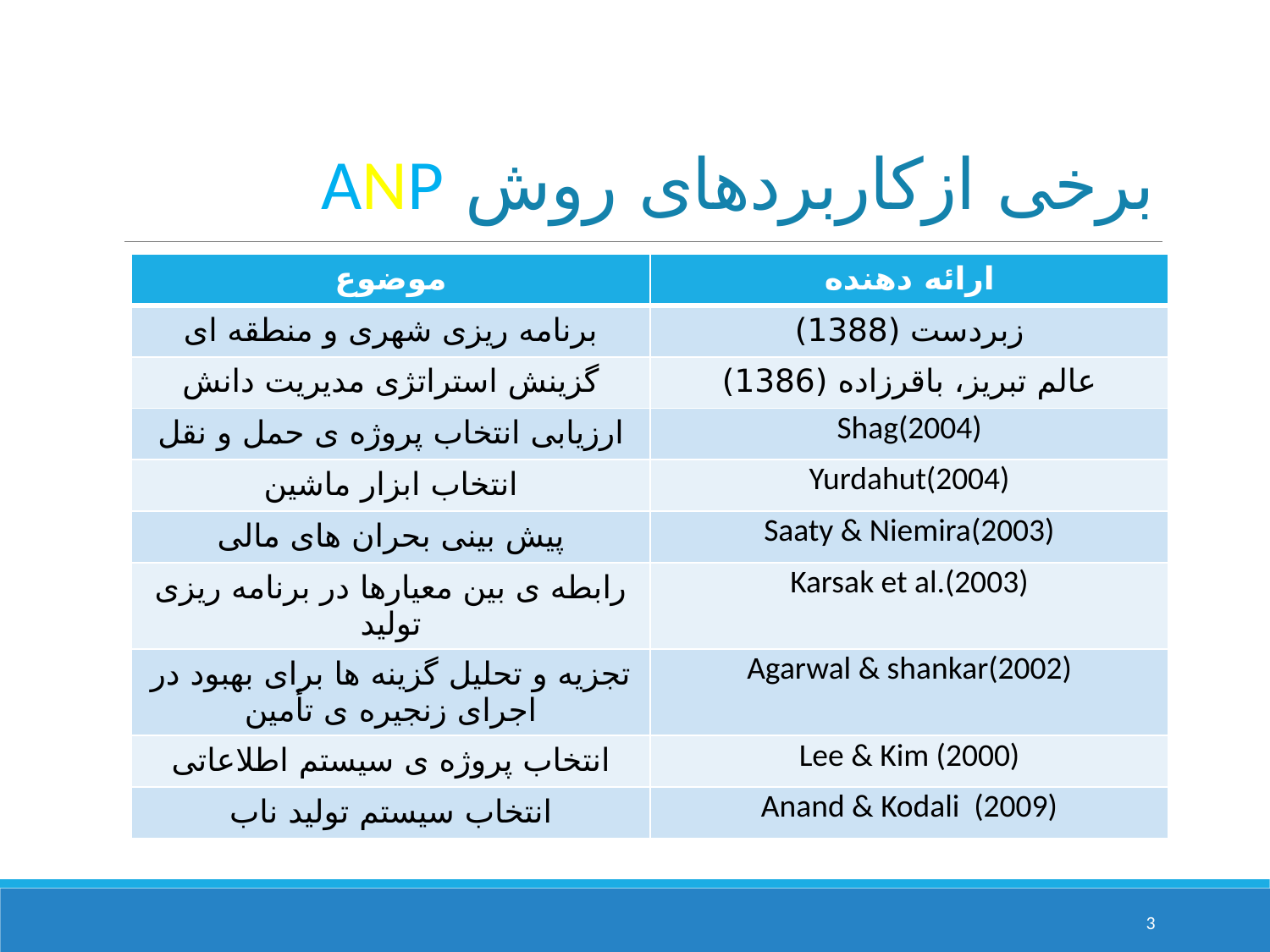

# برخی ازکاربردهای روش ANP
| موضوع | ارائه دهنده |
| --- | --- |
| برنامه ریزی شهری و منطقه ای | زبردست (1388) |
| گزینش استراتژی مدیریت دانش | عالم تبریز، باقرزاده (1386) |
| ارزیابی انتخاب پروژه ی حمل و نقل | Shag(2004) |
| انتخاب ابزار ماشین | Yurdahut(2004) |
| پیش بینی بحران های مالی | Saaty & Niemira(2003) |
| رابطه ی بین معیارها در برنامه ریزی تولید | Karsak et al.(2003) |
| تجزیه و تحلیل گزینه ها برای بهبود در اجرای زنجیره ی تأمین | Agarwal & shankar(2002) |
| انتخاب پروژه ی سیستم اطلاعاتی | Lee & Kim (2000) |
| انتخاب سیستم تولید ناب | Anand & Kodali (2009) |
3